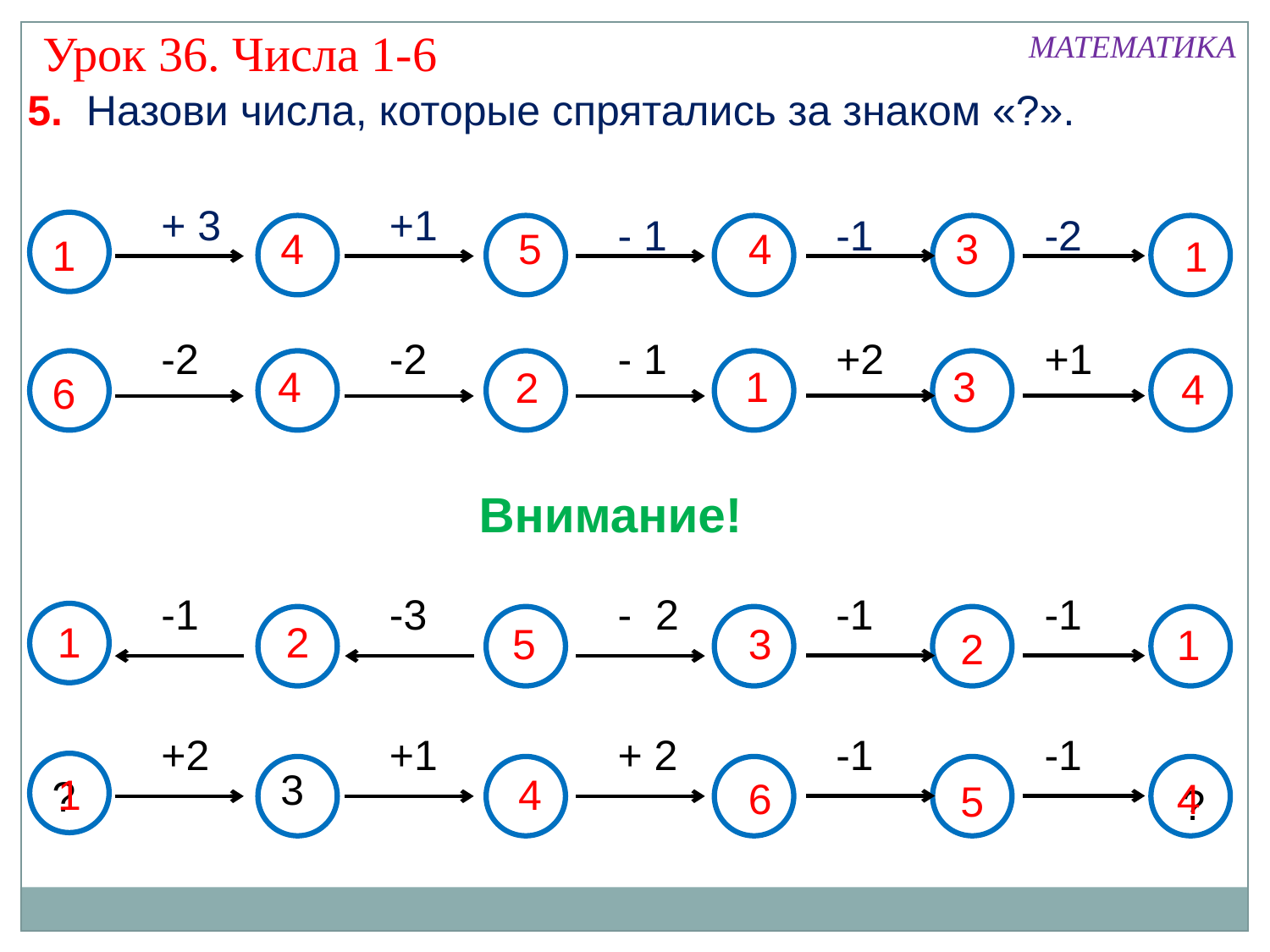

Урок 36. Числа 1-6
МАТЕМАТИКА
5.  Назови числа, которые спрятались за знаком «?».
+ 3
+1
- 1
-1
-2

1

4

4

3

5
1
-2
-2
- 1
+2
+1

4
1
3
2
4
6
Внимание!
-1
-3
-  2
-1
-1

1
2
3
5
1
2
+2
+1
+ 2
-1
-1

3

1
4
?
6
4
5
?